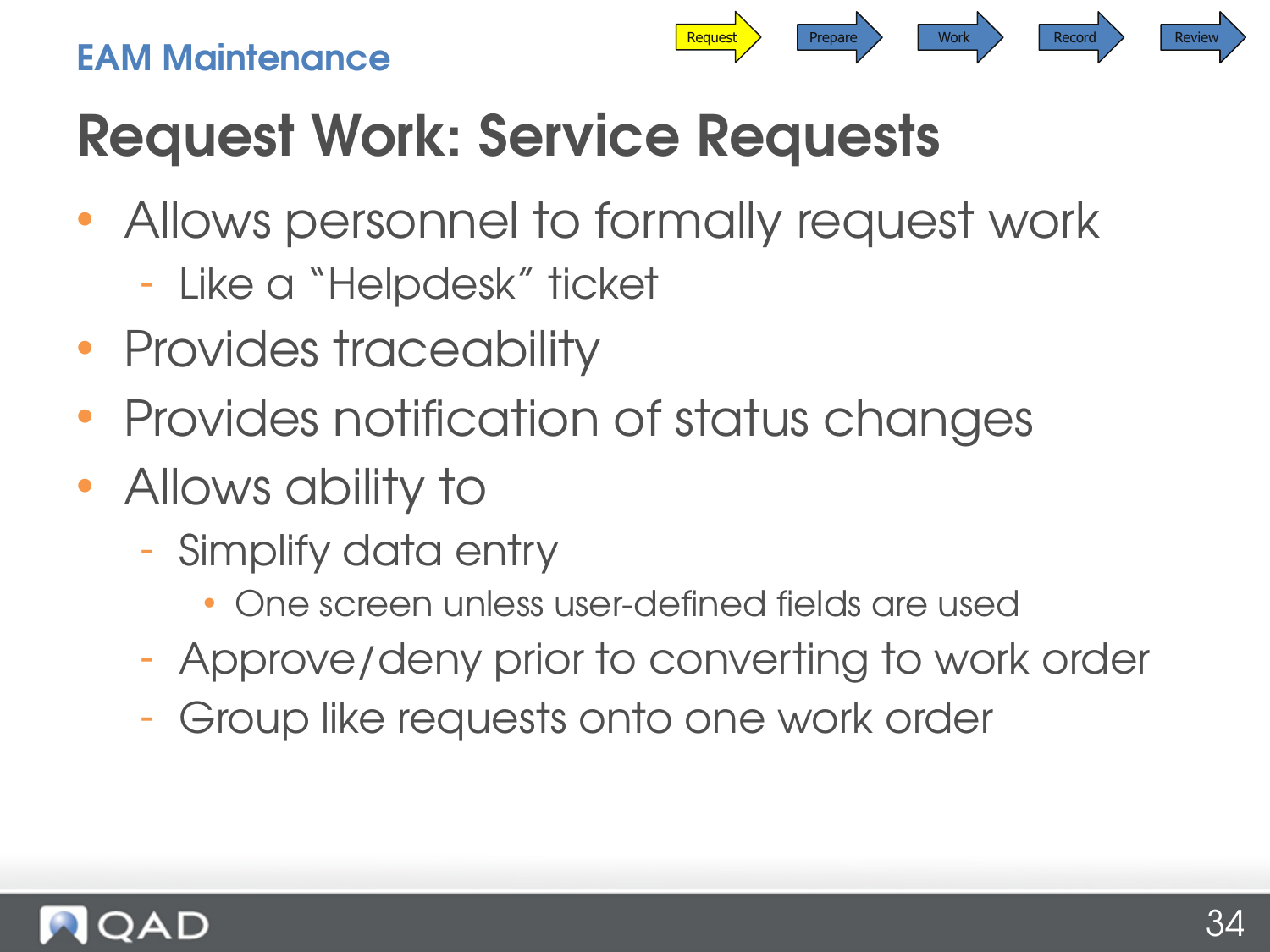

Request
Prepare
Work
Record
Review
EAM Maintenance
# Request Work: Service Requests
Allows personnel to formally request work
Like a “Helpdesk” ticket
Provides traceability
Provides notification of status changes
Allows ability to
Simplify data entry
One screen unless user-defined fields are used
Approve/deny prior to converting to work order
Group like requests onto one work order

34